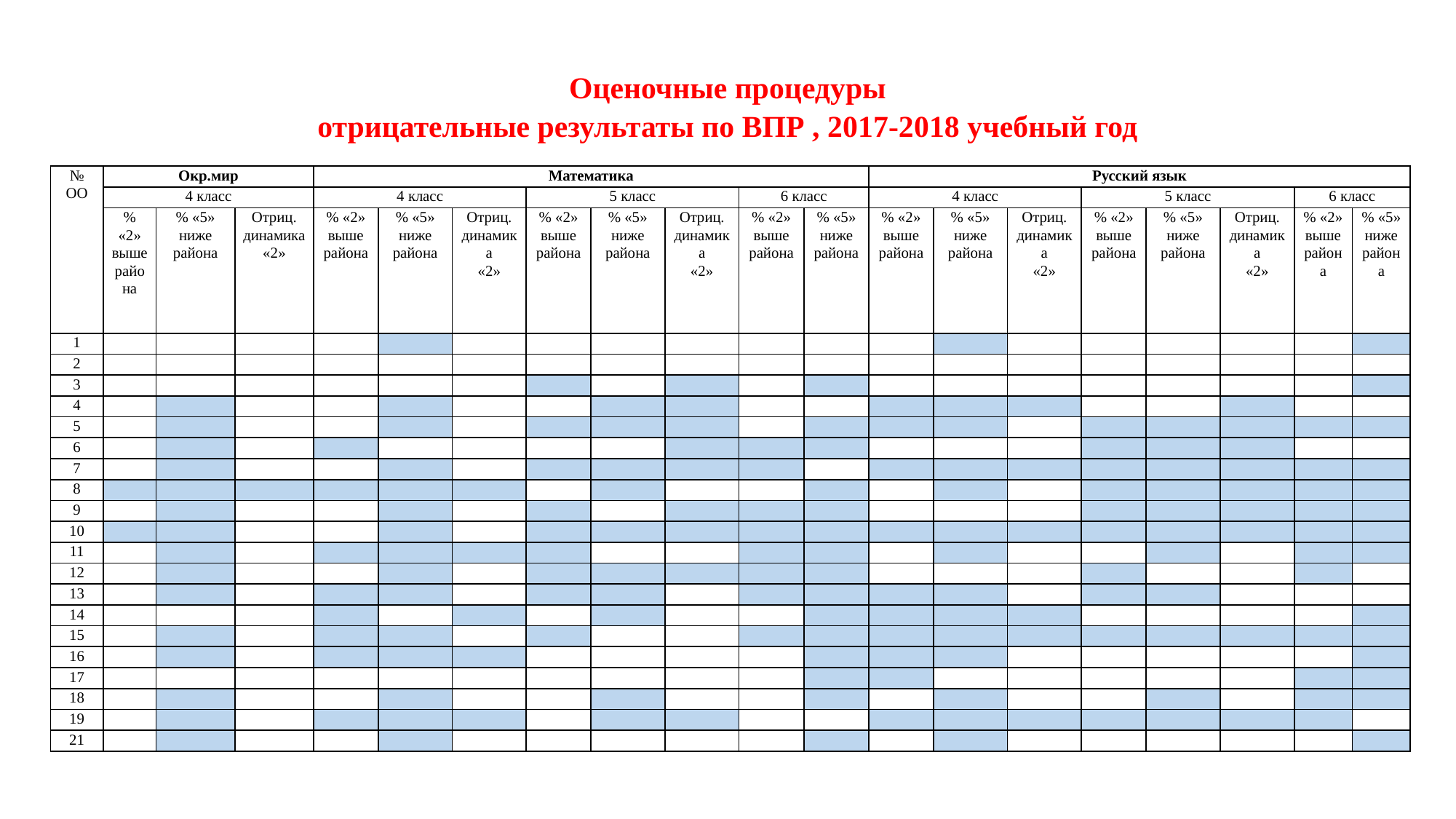

# Оценочные процедуры отрицательные результаты по ВПР , 2017-2018 учебный год
| № ОО | Окр.мир |  |  | Математика |  |  |  |  |  |  |  | Русский язык |  |  |  |  |  |  |  |
| --- | --- | --- | --- | --- | --- | --- | --- | --- | --- | --- | --- | --- | --- | --- | --- | --- | --- | --- | --- |
|  | 4 класс |  |  | 4 класс |  |  | 5 класс |  |  | 6 класс |  | 4 класс |  |  | 5 класс |  |  | 6 класс |  |
|  | % «2» выше района | % «5» ниже района | Отриц. динамика «2» | % «2» выше района | % «5» ниже района | Отриц. динамика «2» | % «2» выше района | % «5» ниже района | Отриц. динамика «2» | % «2» выше района | % «5» ниже района | % «2» выше района | % «5» ниже района | Отриц. динамика «2» | % «2» выше района | % «5» ниже района | Отриц. динамика «2» | % «2» выше района | % «5» ниже района |
| 1 |  |  |  |  |  |  |  |  |  |  |  |  |  |  |  |  |  |  |  |
| 2 |  |  |  |  |  |  |  |  |  |  |  |  |  |  |  |  |  |  |  |
| 3 |  |  |  |  |  |  |  |  |  |  |  |  |  |  |  |  |  |  |  |
| 4 |  |  |  |  |  |  |  |  |  |  |  |  |  |  |  |  |  |  |  |
| 5 |  |  |  |  |  |  |  |  |  |  |  |  |  |  |  |  |  |  |  |
| 6 |  |  |  |  |  |  |  |  |  |  |  |  |  |  |  |  |  |  |  |
| 7 |  |  |  |  |  |  |  |  |  |  |  |  |  |  |  |  |  |  |  |
| 8 |  |  |  |  |  |  |  |  |  |  |  |  |  |  |  |  |  |  |  |
| 9 |  |  |  |  |  |  |  |  |  |  |  |  |  |  |  |  |  |  |  |
| 10 |  |  |  |  |  |  |  |  |  |  |  |  |  |  |  |  |  |  |  |
| 11 |  |  |  |  |  |  |  |  |  |  |  |  |  |  |  |  |  |  |  |
| 12 |  |  |  |  |  |  |  |  |  |  |  |  |  |  |  |  |  |  |  |
| 13 |  |  |  |  |  |  |  |  |  |  |  |  |  |  |  |  |  |  |  |
| 14 |  |  |  |  |  |  |  |  |  |  |  |  |  |  |  |  |  |  |  |
| 15 |  |  |  |  |  |  |  |  |  |  |  |  |  |  |  |  |  |  |  |
| 16 |  |  |  |  |  |  |  |  |  |  |  |  |  |  |  |  |  |  |  |
| 17 |  |  |  |  |  |  |  |  |  |  |  |  |  |  |  |  |  |  |  |
| 18 |  |  |  |  |  |  |  |  |  |  |  |  |  |  |  |  |  |  |  |
| 19 |  |  |  |  |  |  |  |  |  |  |  |  |  |  |  |  |  |  |  |
| 21 |  |  |  |  |  |  |  |  |  |  |  |  |  |  |  |  |  |  |  |